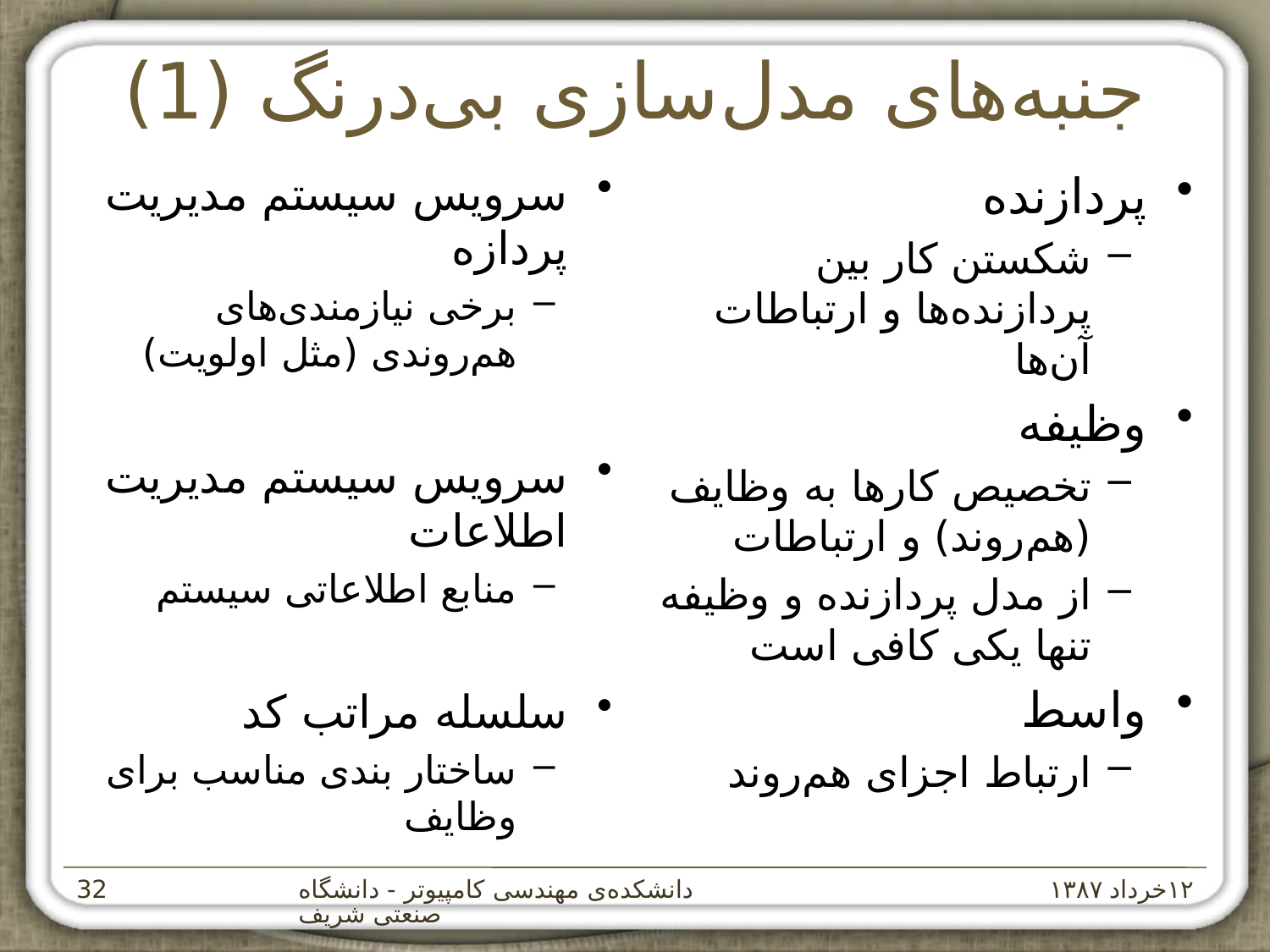

# جنبه‌های مدل‌سازی بی‌درنگ (1)
سرويس سيستم مديريت پردازه
برخی نيازمندی‌های هم‌روندی (مثل اولويت)

سرويس سيستم مديريت اطلاعات
منابع اطلاعاتی سيستم

سلسله مراتب کد
ساختار بندی مناسب برای وظايف

پردازنده
شکستن کار بين پردازنده‌ها و ارتباطات آن‌ها
وظيفه
تخصيص کارها به وظايف (هم‌روند) و ارتباطات
از مدل پردازنده و وظيفه تنها يکی کافی است
واسط‌
ارتباط اجزای هم‌روند
دانشکده‌ی مهندسی کامپيوتر - دانشگاه صنعتی شريف
۱۲خرداد ۱۳۸۷
‌32